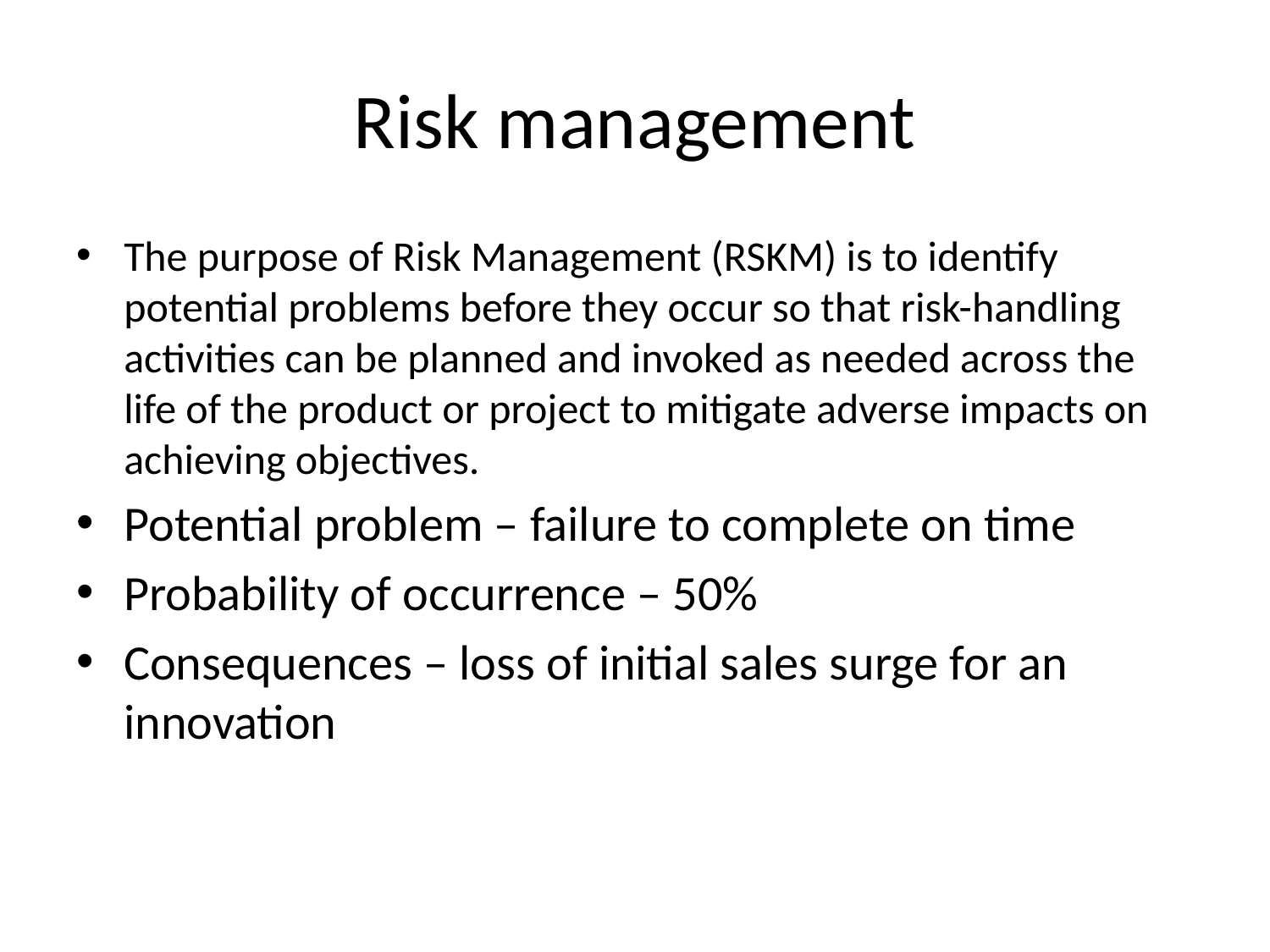

# Risk management
The purpose of Risk Management (RSKM) is to identify potential problems before they occur so that risk-handling activities can be planned and invoked as needed across the life of the product or project to mitigate adverse impacts on achieving objectives.
Potential problem – failure to complete on time
Probability of occurrence – 50%
Consequences – loss of initial sales surge for an innovation